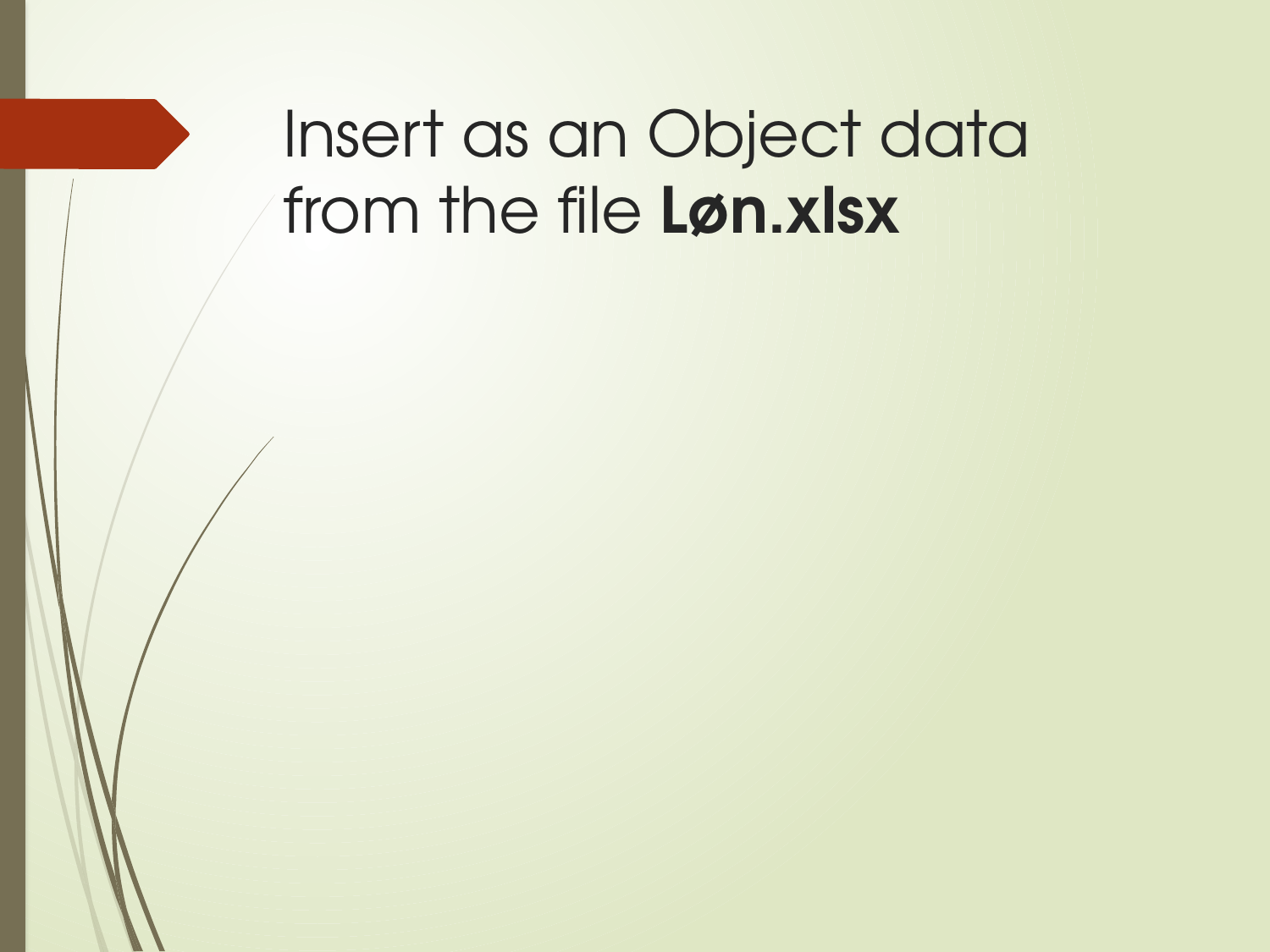

# Insert as an Object data from the file Løn.xlsx